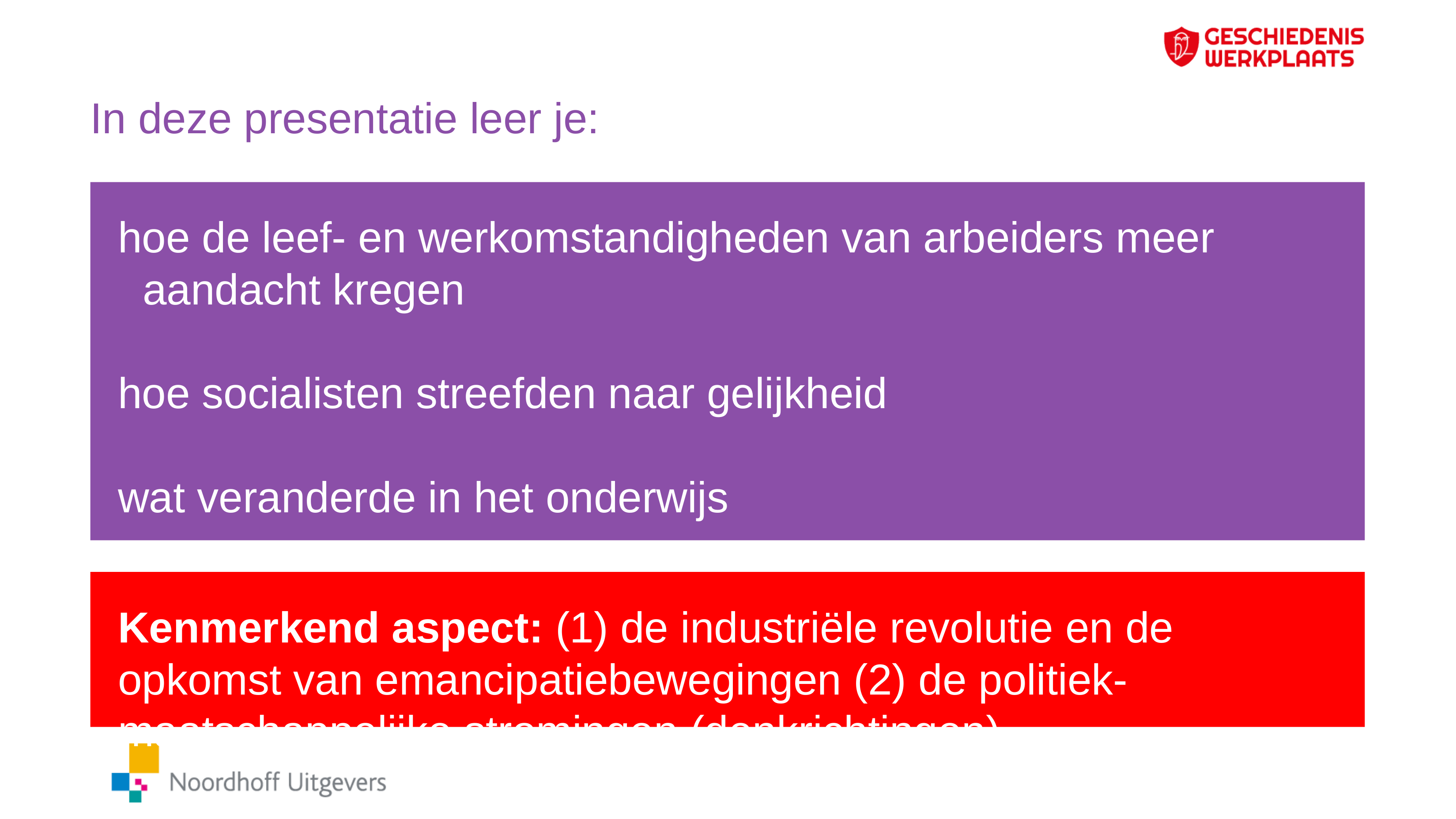

# In deze presentatie leer je:
hoe de leef- en werkomstandigheden van arbeiders meer aandacht kregen

hoe socialisten streefden naar gelijkheid

wat veranderde in het onderwijs

hoe de positie van vrouwen verbeterde
Kenmerkend aspect: (1) de industriële revolutie en de opkomst van emancipatiebewegingen (2) de politiek-maatschappelijke stromingen (denkrichtingen)